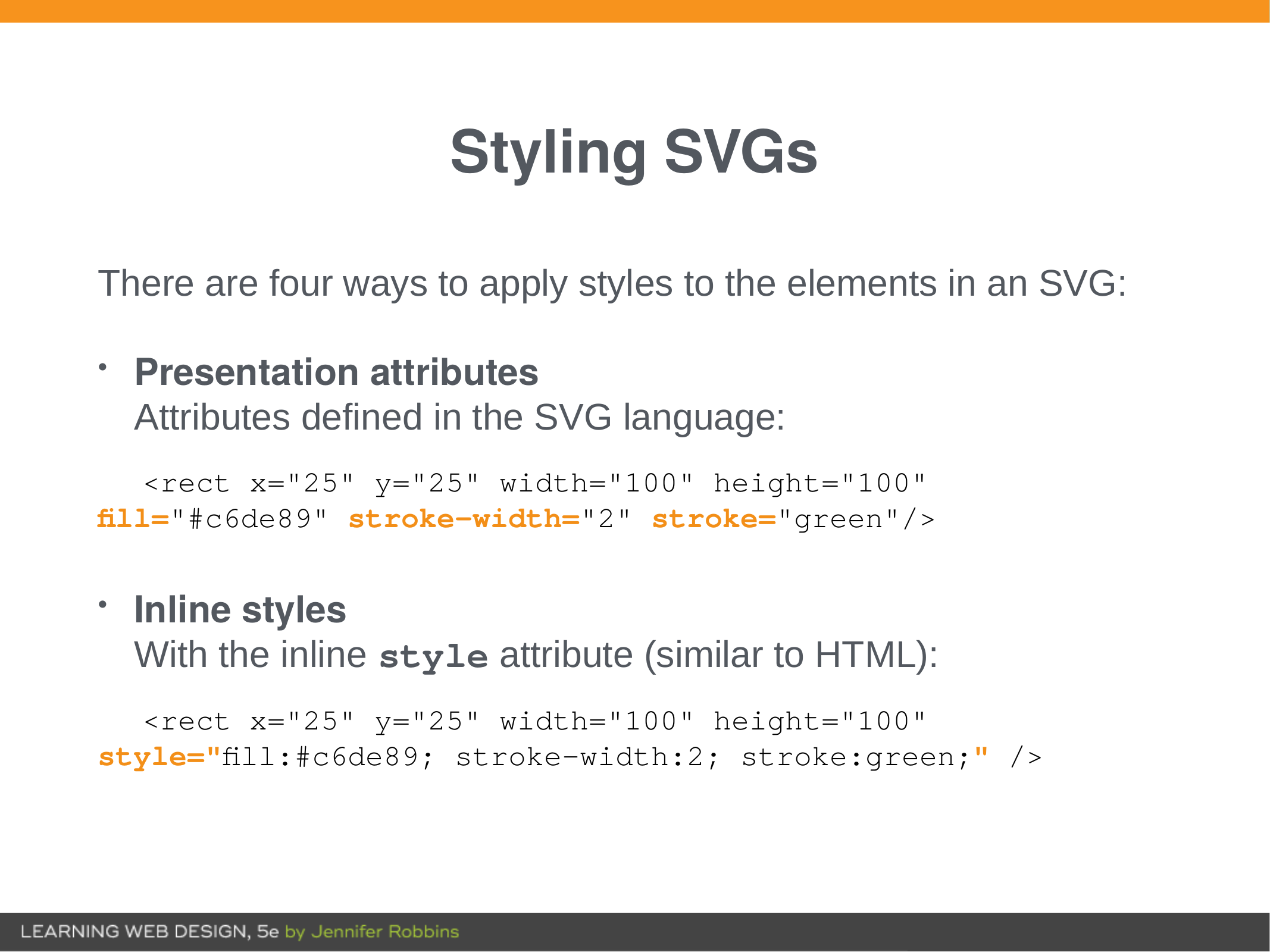

# Styling SVGs
There are four ways to apply styles to the elements in an SVG:
Presentation attributes
Attributes defined in the SVG language:
<rect x="25" y="25" width="100" height="100" fill="#c6de89" stroke-width="2" stroke="green"/>
Inline styles
With the inline style attribute (similar to HTML):
<rect x="25" y="25" width="100" height="100" style="fill:#c6de89; stroke-width:2; stroke:green;" />